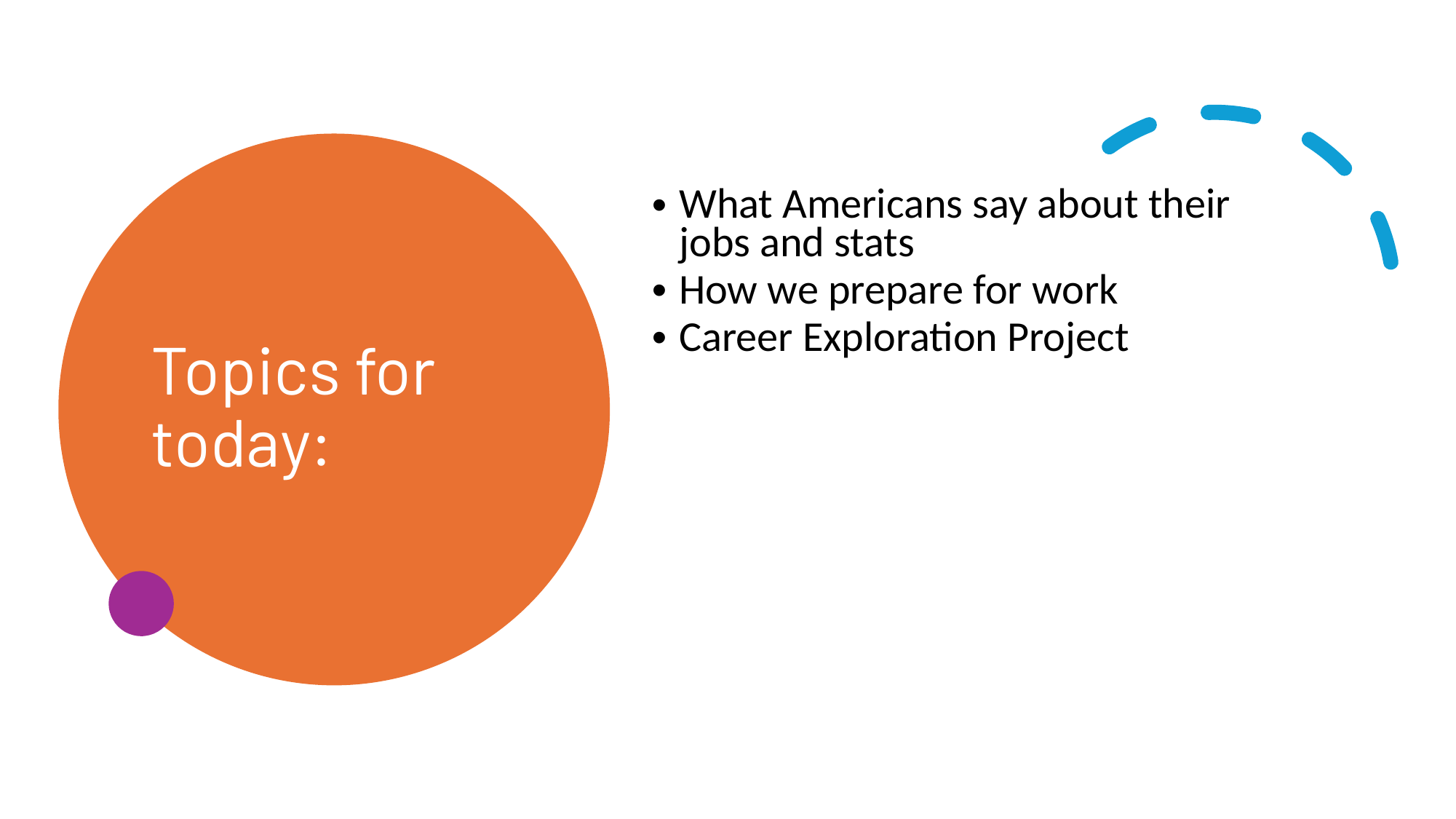

# Topics for today:
What Americans say about their jobs and stats
How we prepare for work
Career Exploration Project